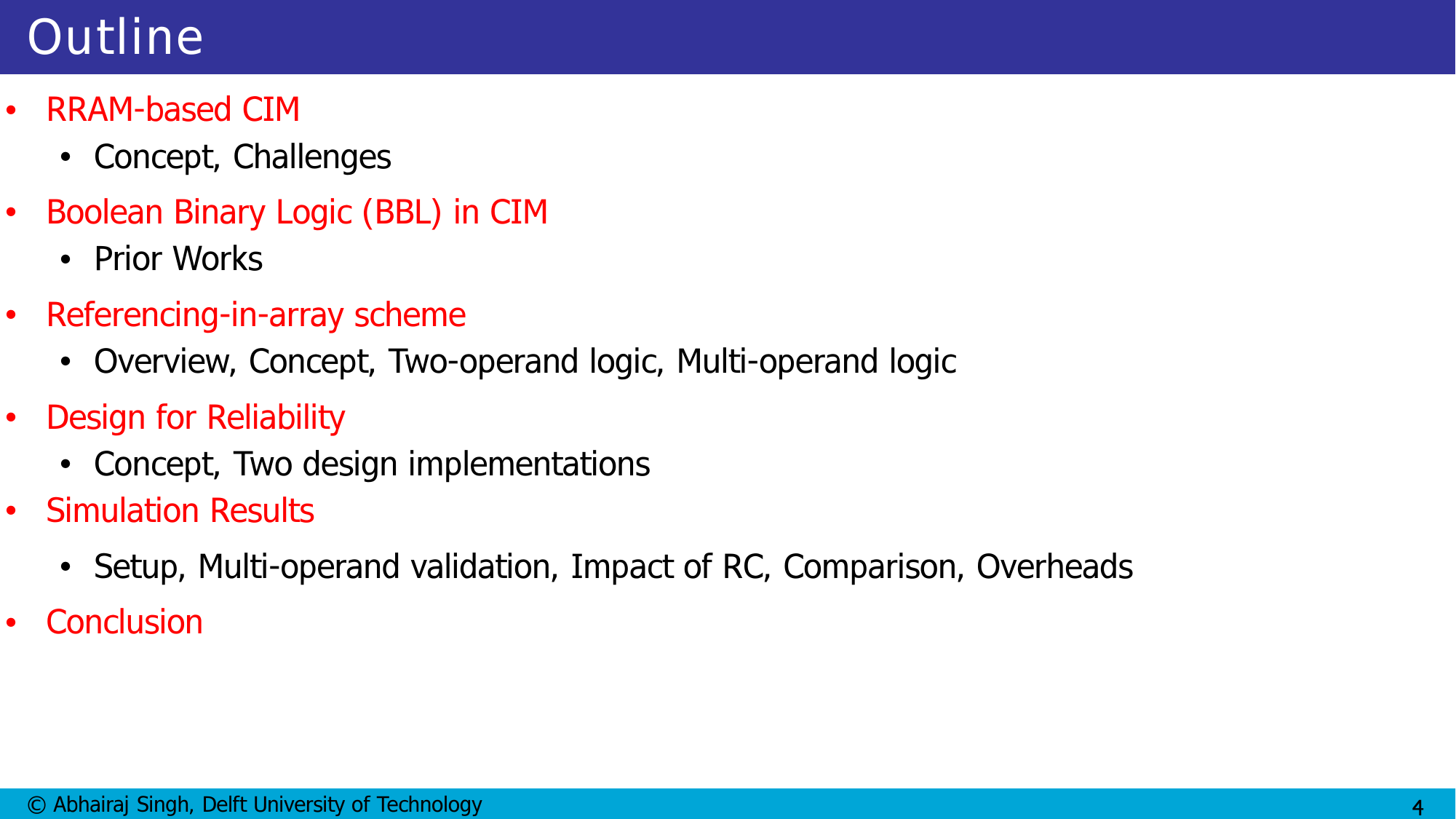

# Outline
RRAM-based CIM
Concept, Challenges
Boolean Binary Logic (BBL) in CIM
Prior Works
Referencing-in-array scheme
Overview, Concept, Two-operand logic, Multi-operand logic
Design for Reliability
Concept, Two design implementations
Simulation Results
Setup, Multi-operand validation, Impact of RC, Comparison, Overheads
Conclusion
4